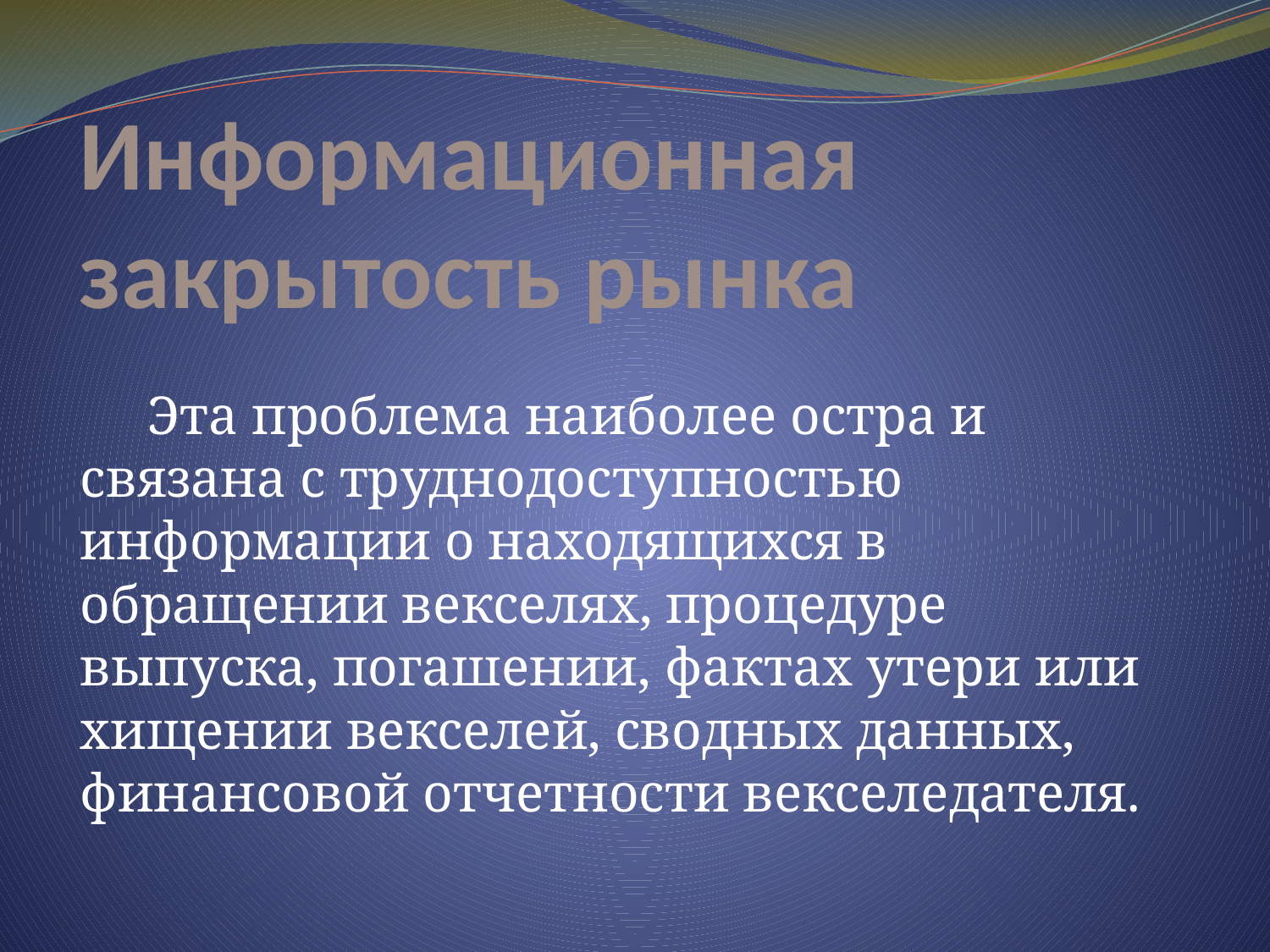

# Информационная закрытость рынка
     Эта проблема наиболее остра и связана с труднодоступностью информации о находящихся в обращении векселях, процедуре выпуска, погашении, фактах утери или хищении векселей, сводных данных, финансовой отчетности векселедателя.